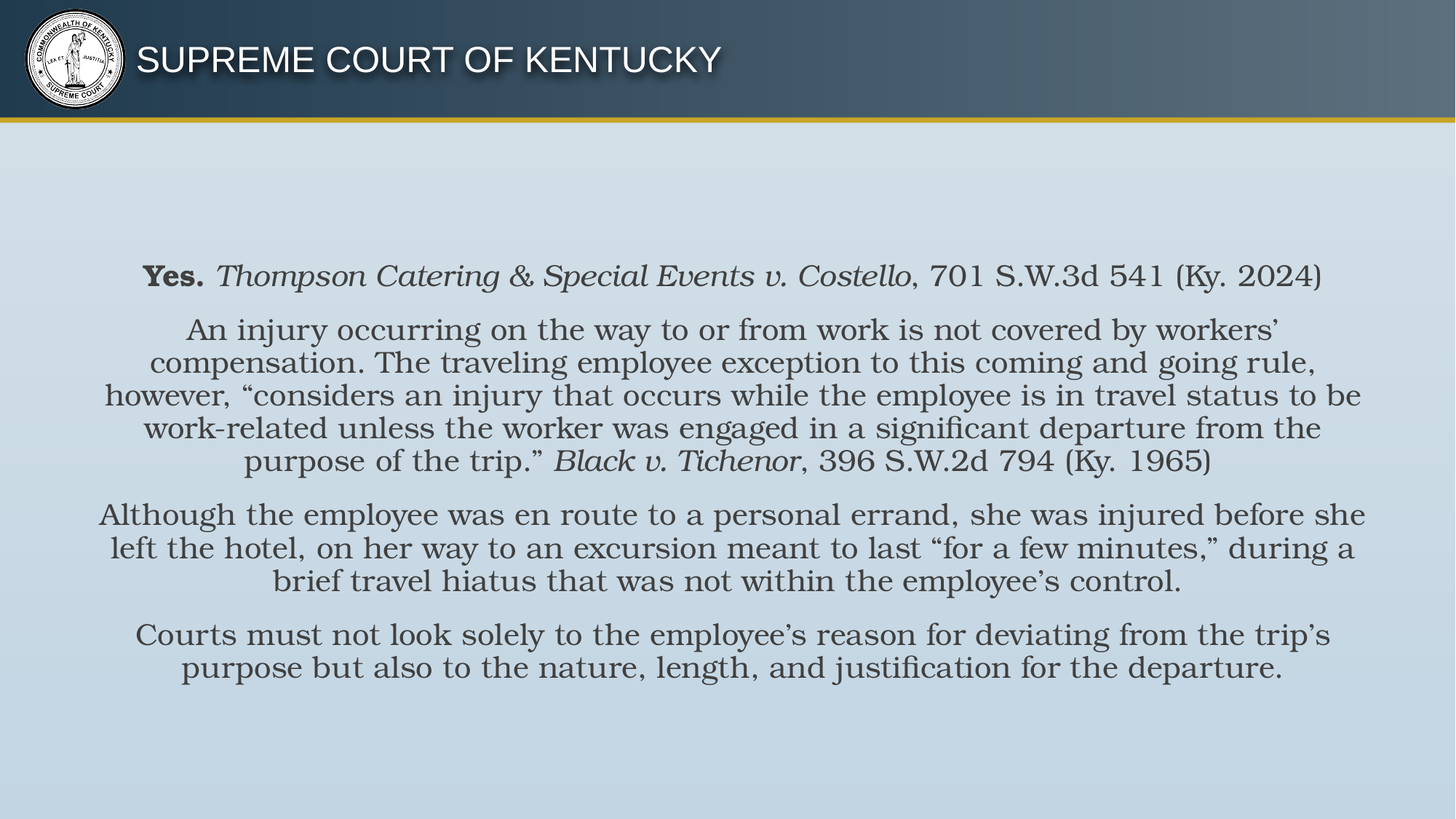

Yes. Thompson Catering & Special Events v. Costello, 701 S.W.3d 541 (Ky. 2024)
An injury occurring on the way to or from work is not covered by workers’ compensation. The traveling employee exception to this coming and going rule, however, “considers an injury that occurs while the employee is in travel status to be work-related unless the worker was engaged in a significant departure from the purpose of the trip.” Black v. Tichenor, 396 S.W.2d 794 (Ky. 1965)
Although the employee was en route to a personal errand, she was injured before she left the hotel, on her way to an excursion meant to last “for a few minutes,” during a brief travel hiatus that was not within the employee’s control.
Courts must not look solely to the employee’s reason for deviating from the trip’s purpose but also to the nature, length, and justification for the departure.